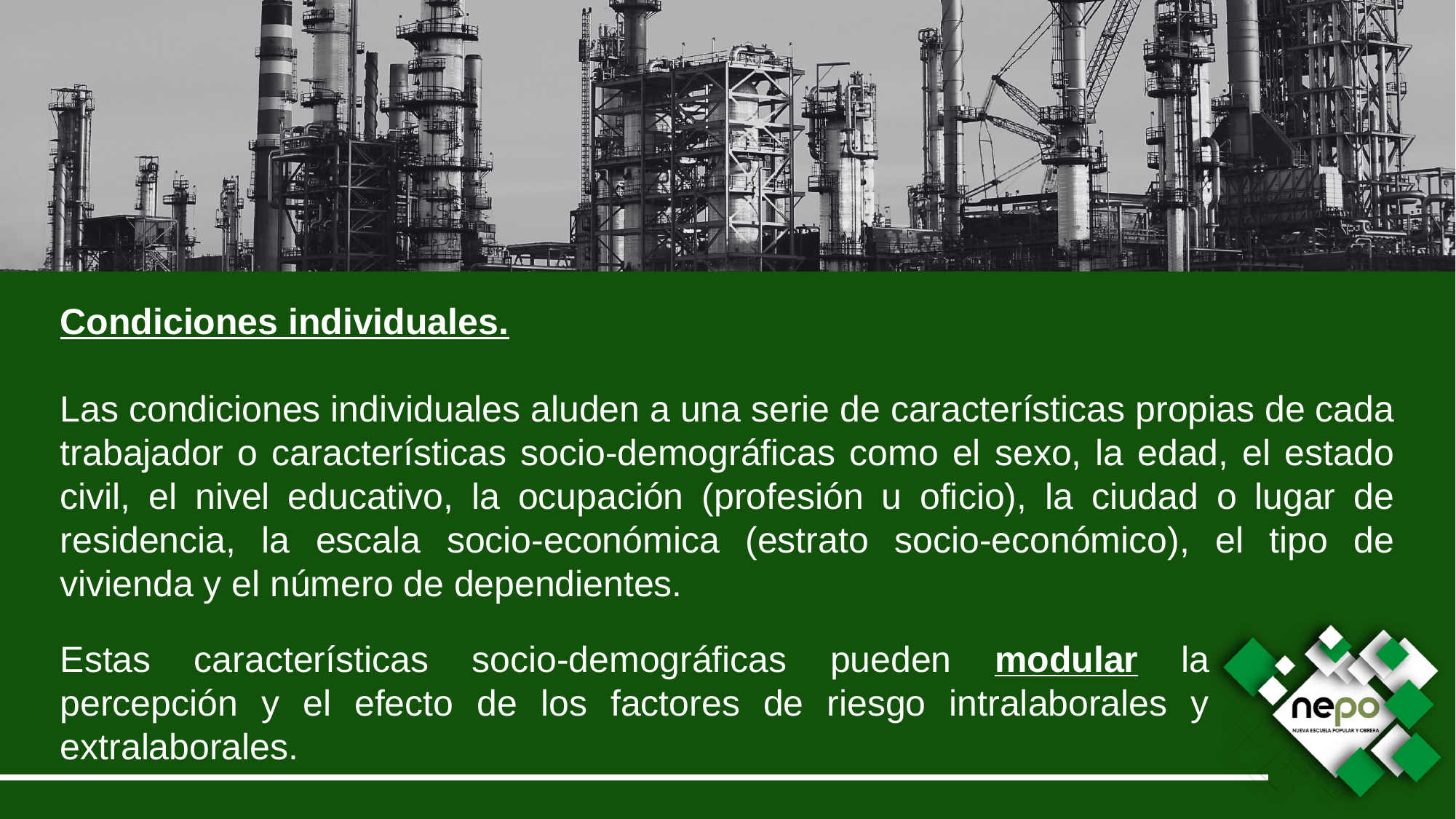

Condiciones individuales.

Las condiciones individuales aluden a una serie de características propias de cada trabajador o características socio-demográficas como el sexo, la edad, el estado civil, el nivel educativo, la ocupación (profesión u oficio), la ciudad o lugar de residencia, la escala socio-económica (estrato socio-económico), el tipo de vivienda y el número de dependientes.
Estas características socio-demográficas pueden modular la percepción y el efecto de los factores de riesgo intralaborales y extralaborales.